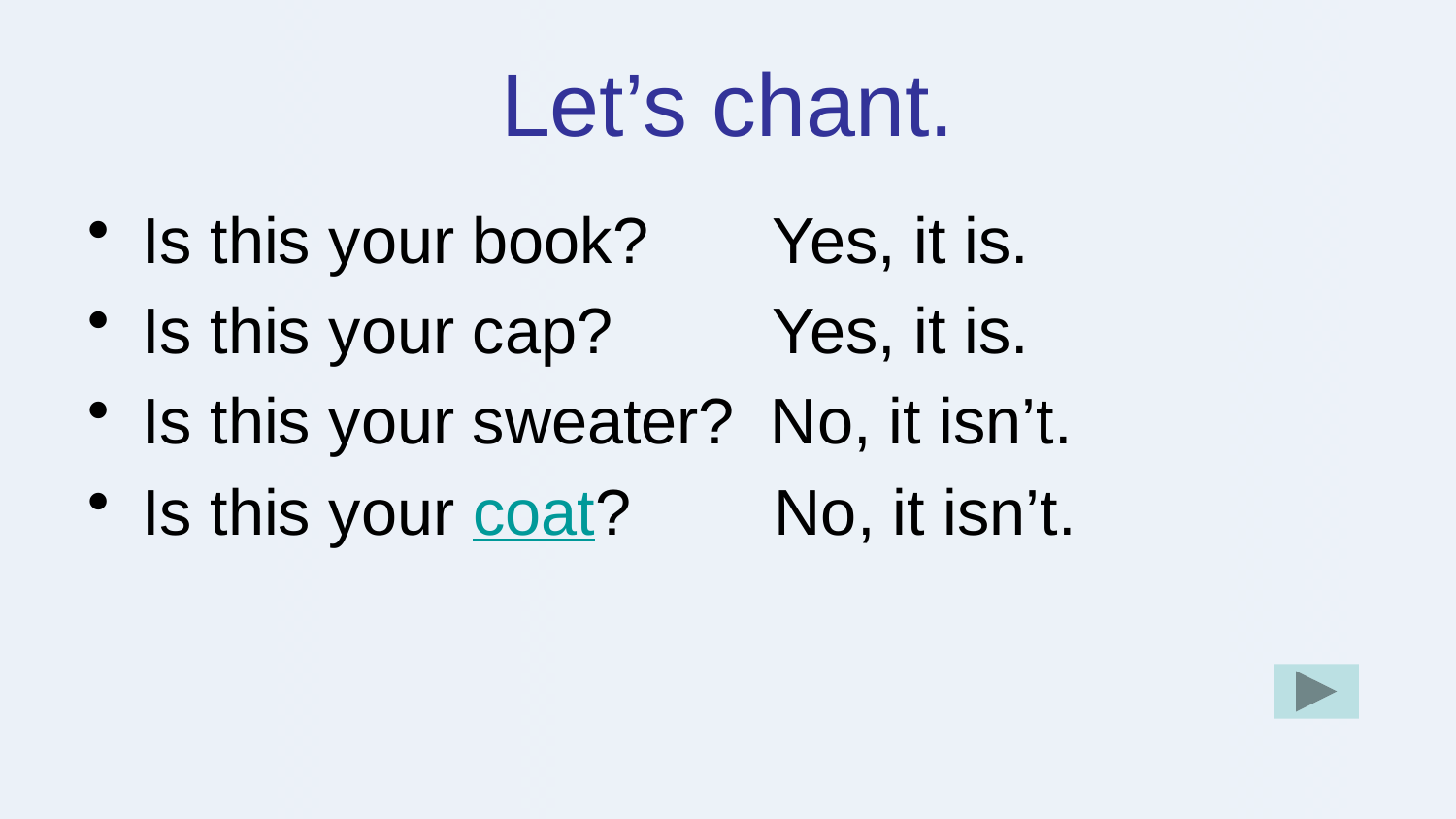

# Let’s chant.
Is this your book?       Yes, it is.
Is this your cap?         Yes, it is.
Is this your sweater?  No, it isn’t.
Is this your coat?        No, it isn’t.